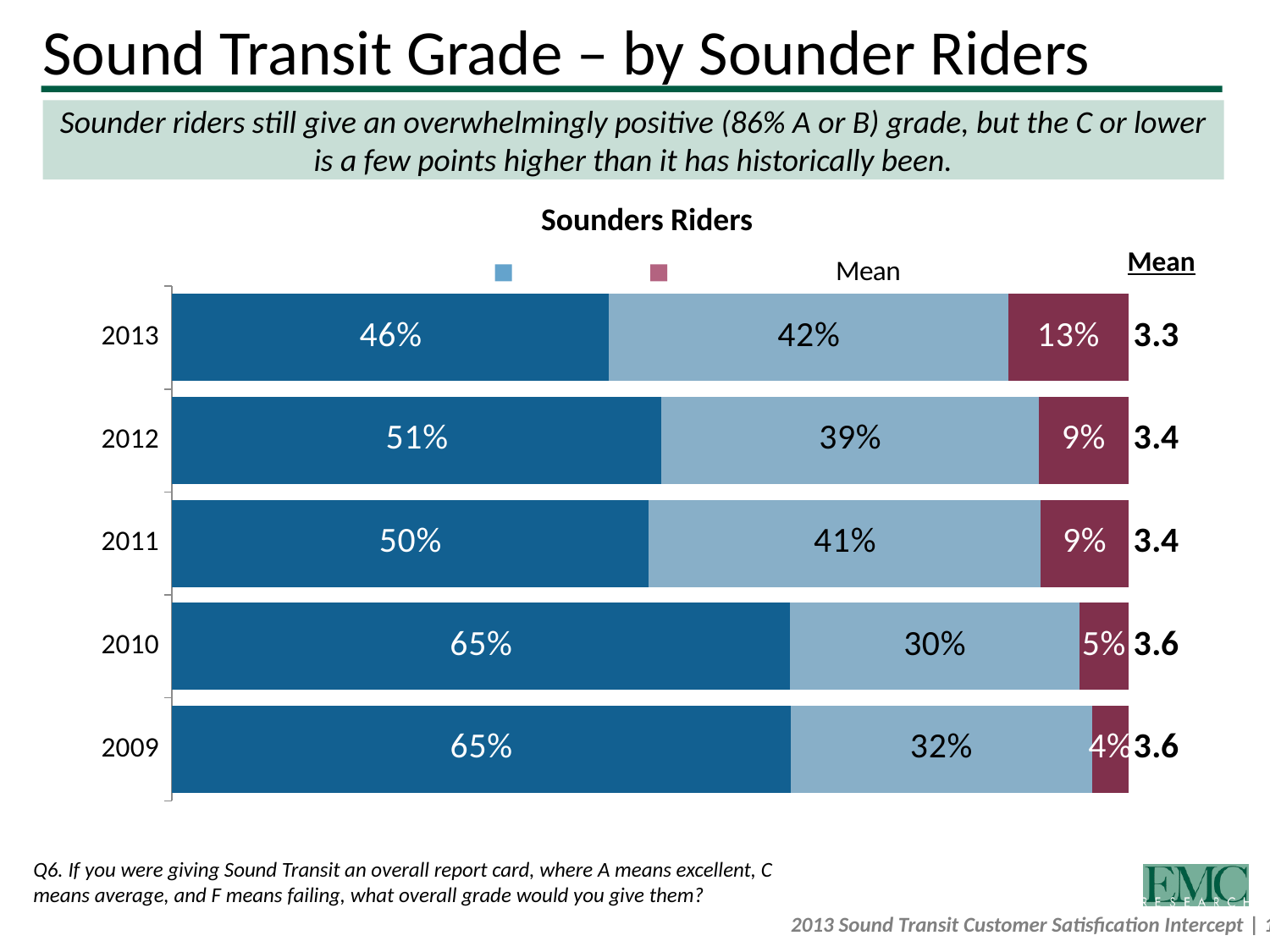

# Sound Transit Grade – by Sounder Riders
Sounder riders still give an overwhelmingly positive (86% A or B) grade, but the C or lower is a few points higher than it has historically been.
Sounders Riders
Mean

### Chart

| Category | A |   | B |    | C or lower | Mean |
|---|---|---|---|---|---|---|
| 2013 | 0.4569935020460231 | None | 0.4173735831023743 | None | 0.12563291485160702 | 3.317132684559937 |
| 2012 | 0.512025771291216 | None | 0.39418325699504975 | None | 0.09379097171373374 | 3.4277076538748616 |
| 2011 | 0.4983825353295551 | None | 0.410260194808848 | None | 0.09135726986159931 | 3.4054447755813637 |
| 2010 | 0.6466037258260822 | None | 0.30209567797894754 | None | 0.05130059619496963 | 3.609873426545969 |
| 2009 | 0.646687697160883 | None | 0.315457413249211 | None | 0.03785488958990528 | 3.6 |
Q6. If you were giving Sound Transit an overall report card, where A means excellent, C means average, and F means failing, what overall grade would you give them?